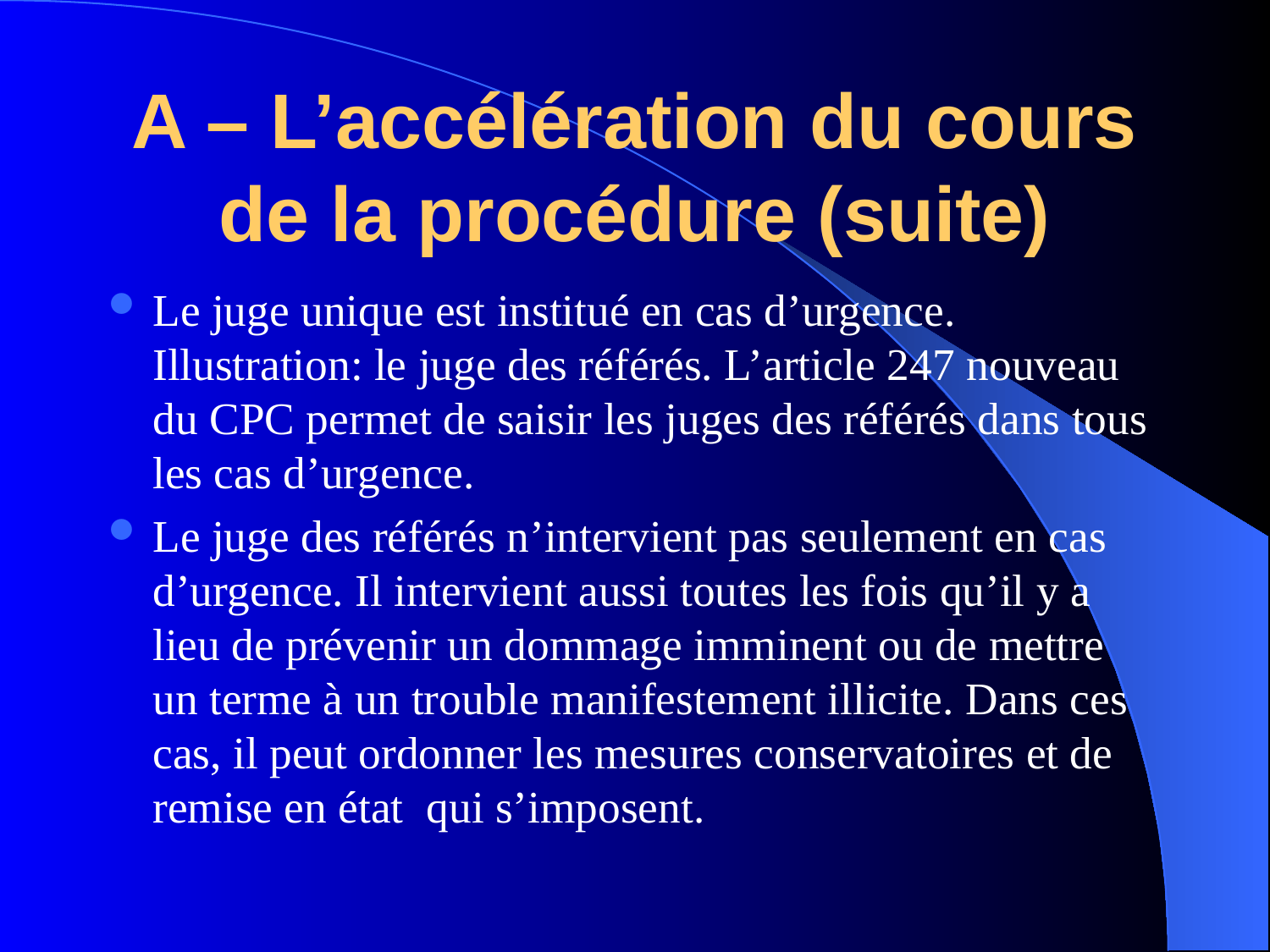

# A – L’accélération du cours de la procédure (suite)
Le juge unique est institué en cas d’urgence. Illustration: le juge des référés. L’article 247 nouveau du CPC permet de saisir les juges des référés dans tous les cas d’urgence.
Le juge des référés n’intervient pas seulement en cas d’urgence. Il intervient aussi toutes les fois qu’il y a lieu de prévenir un dommage imminent ou de mettre un terme à un trouble manifestement illicite. Dans ces cas, il peut ordonner les mesures conservatoires et de remise en état  qui s’imposent.